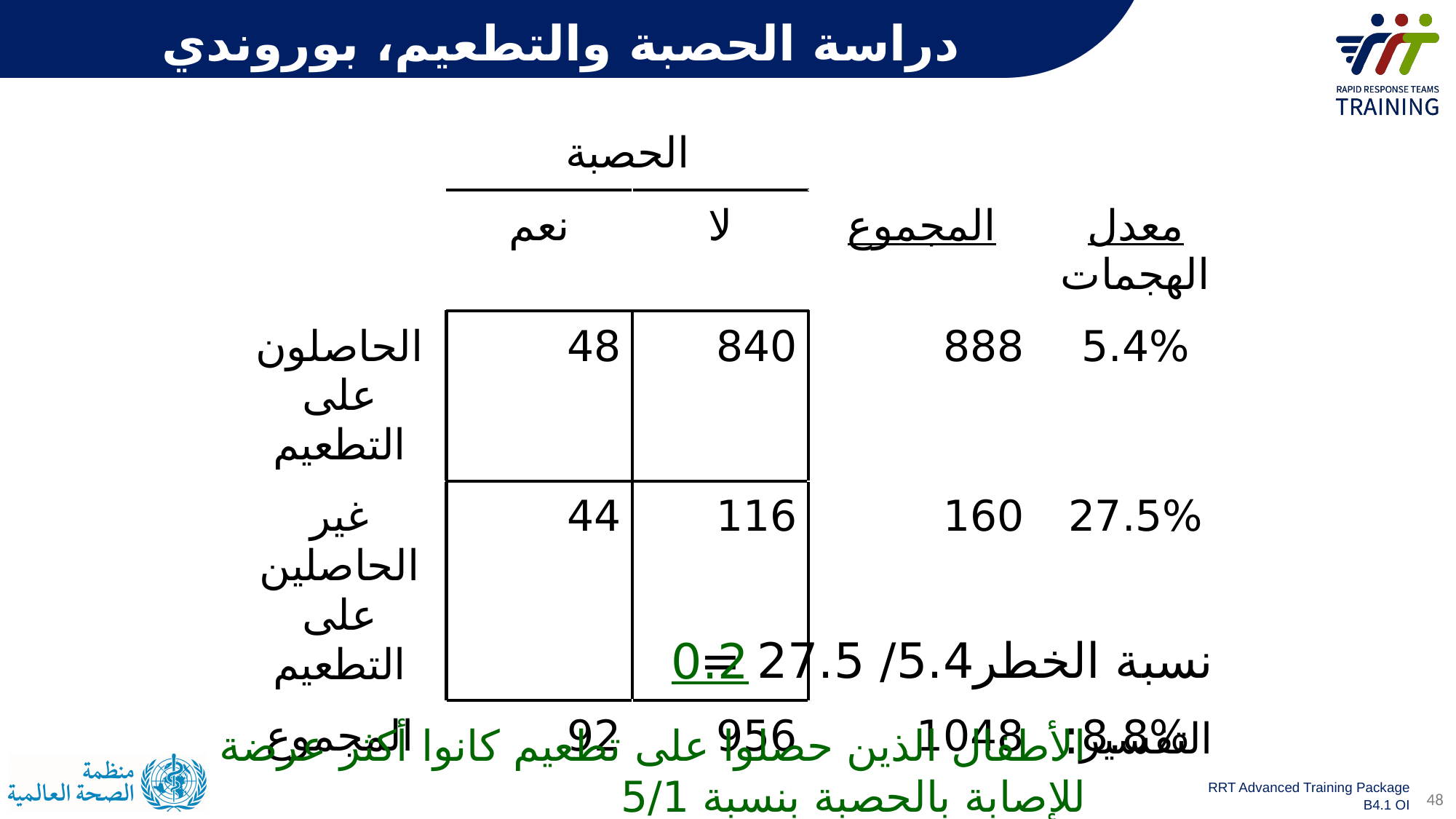

دراسة الحصبة والتطعيم، بوروندي
|  | الحصبة |  |  | معدل الهجمات |
| --- | --- | --- | --- | --- |
|  | نعم | لا | المجموع |  |
| الحاصلون على التطعيم | 48 | 840 | 888 | 5.4% |
| غير الحاصلين على التطعيم | 44 | 116 | 160 | 27.5% |
| المجموع | 92 | 956 | 1048 | 8.8% |
0.2
نسبة الخطر	5.4/ 27.5 =
التفسير:
الأطفال الذين حصلوا على تطعيم كانوا أكثر عرضة للإصابة بالحصبة بنسبة 5/1